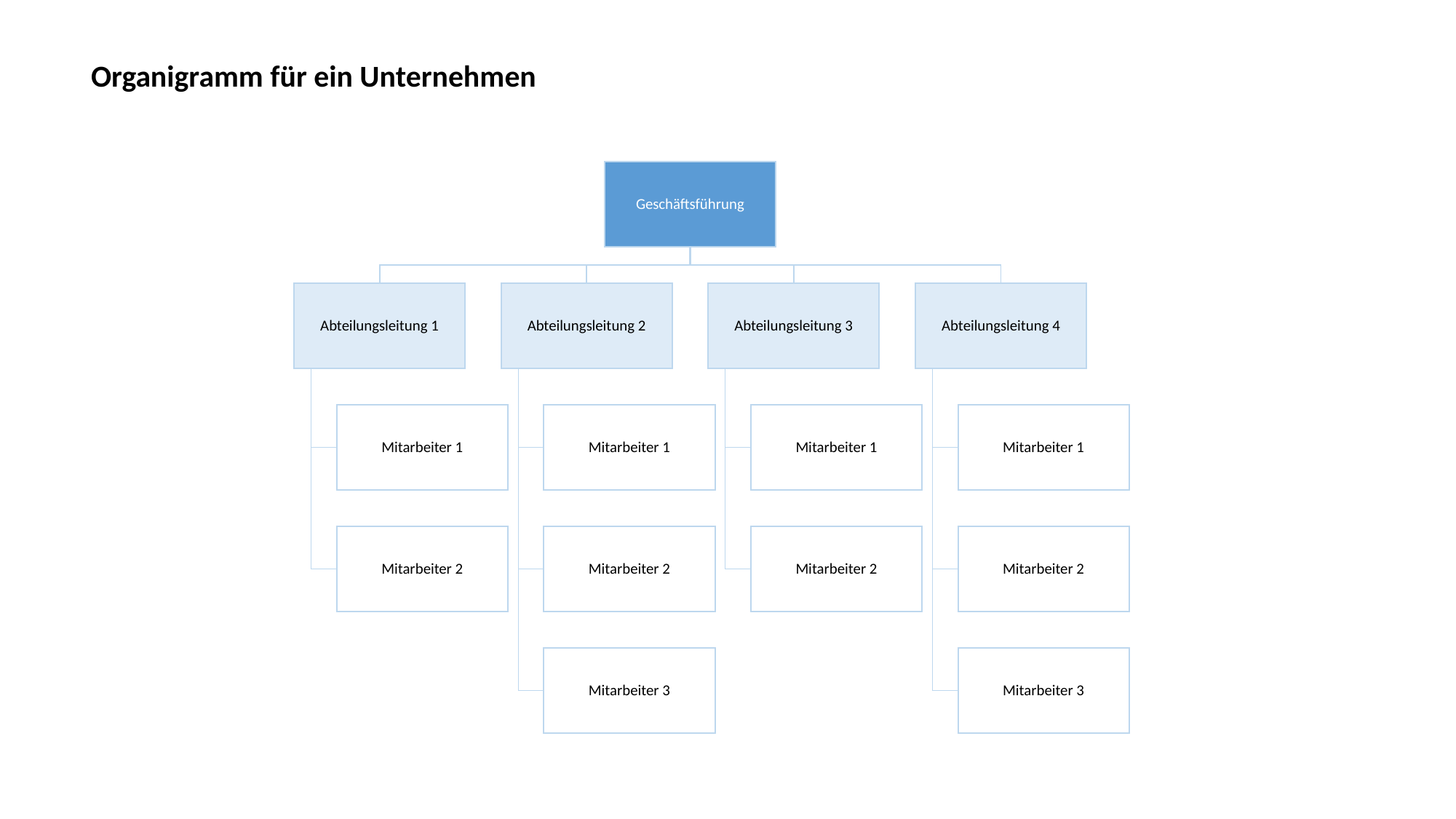

Organigramm für ein Unternehmen
Geschäftsführung
Abteilungsleitung 1
Mitarbeiter 1
Mitarbeiter 2
Abteilungsleitung 2
Mitarbeiter 1
Mitarbeiter 2
Mitarbeiter 3
Abteilungsleitung 3
Mitarbeiter 1
Mitarbeiter 2
Abteilungsleitung 4
Mitarbeiter 1
Mitarbeiter 2
Mitarbeiter 3